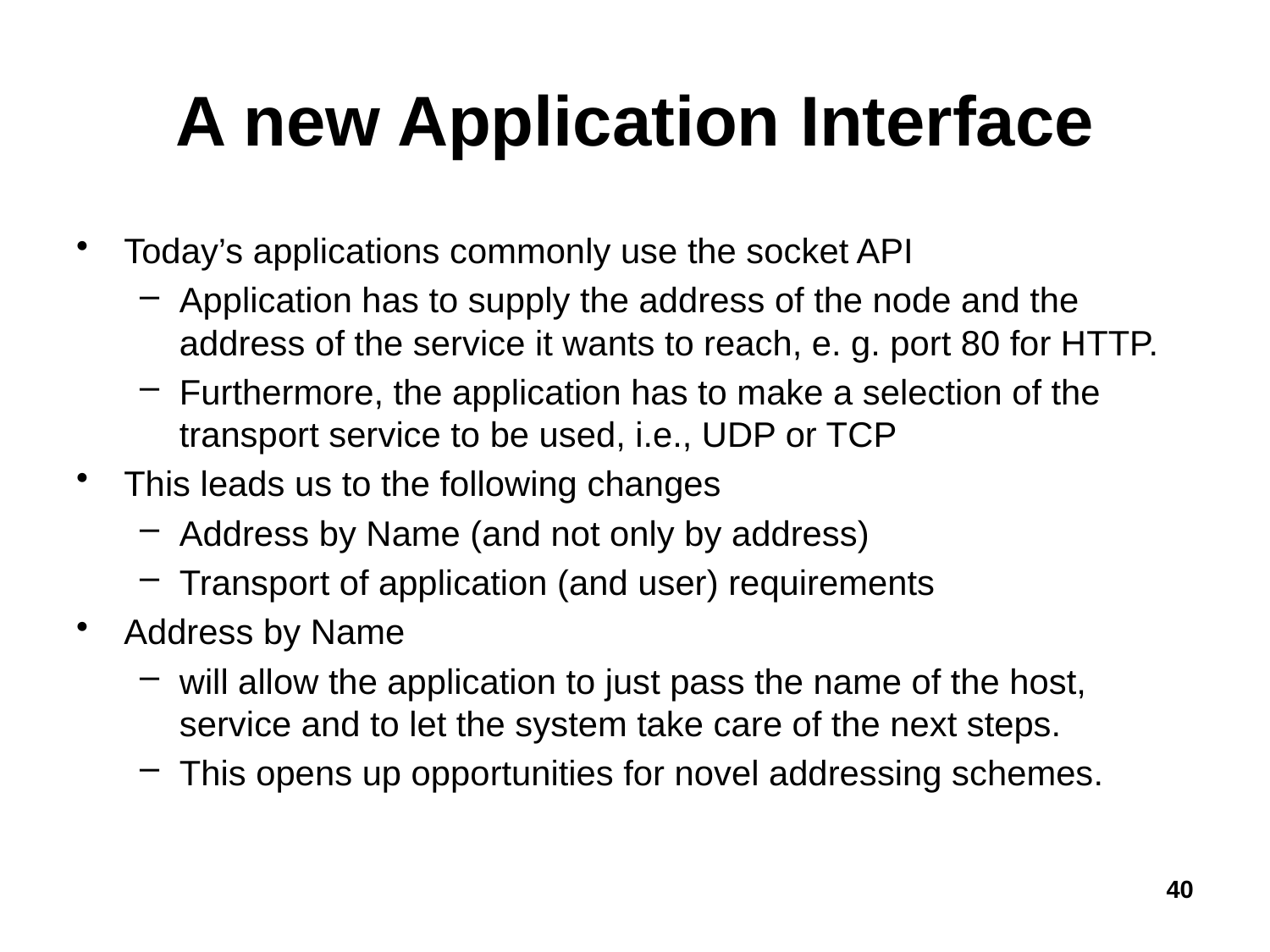

# A new Application Interface
Today’s applications commonly use the socket API
Application has to supply the address of the node and the address of the service it wants to reach, e. g. port 80 for HTTP.
Furthermore, the application has to make a selection of the transport service to be used, i.e., UDP or TCP
This leads us to the following changes
Address by Name (and not only by address)
Transport of application (and user) requirements
Address by Name
will allow the application to just pass the name of the host, service and to let the system take care of the next steps.
This opens up opportunities for novel addressing schemes.
40